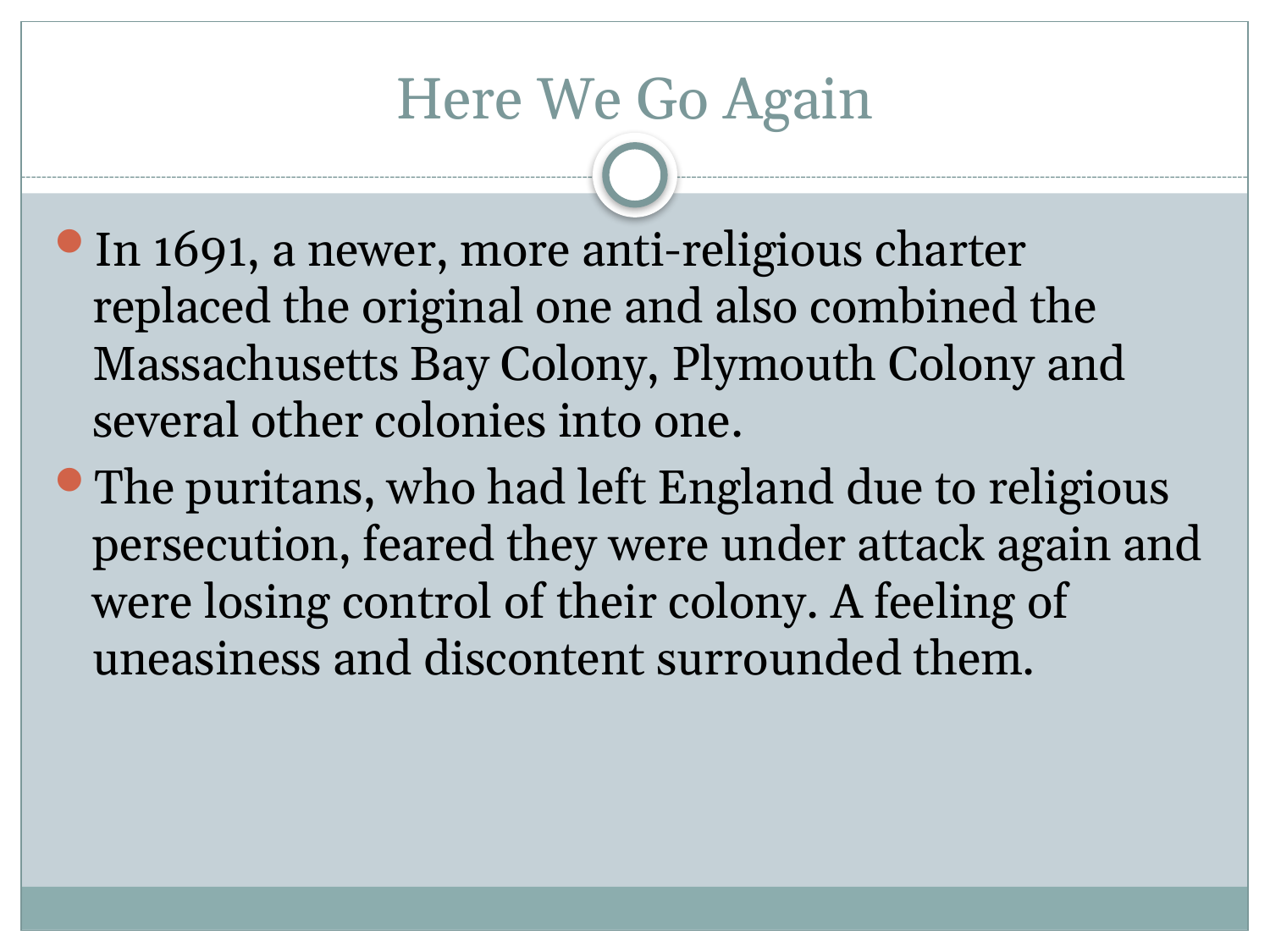

# Here We Go Again
In 1691, a newer, more anti-religious charter replaced the original one and also combined the Massachusetts Bay Colony, Plymouth Colony and several other colonies into one.
The puritans, who had left England due to religious persecution, feared they were under attack again and were losing control of their colony. A feeling of uneasiness and discontent surrounded them.